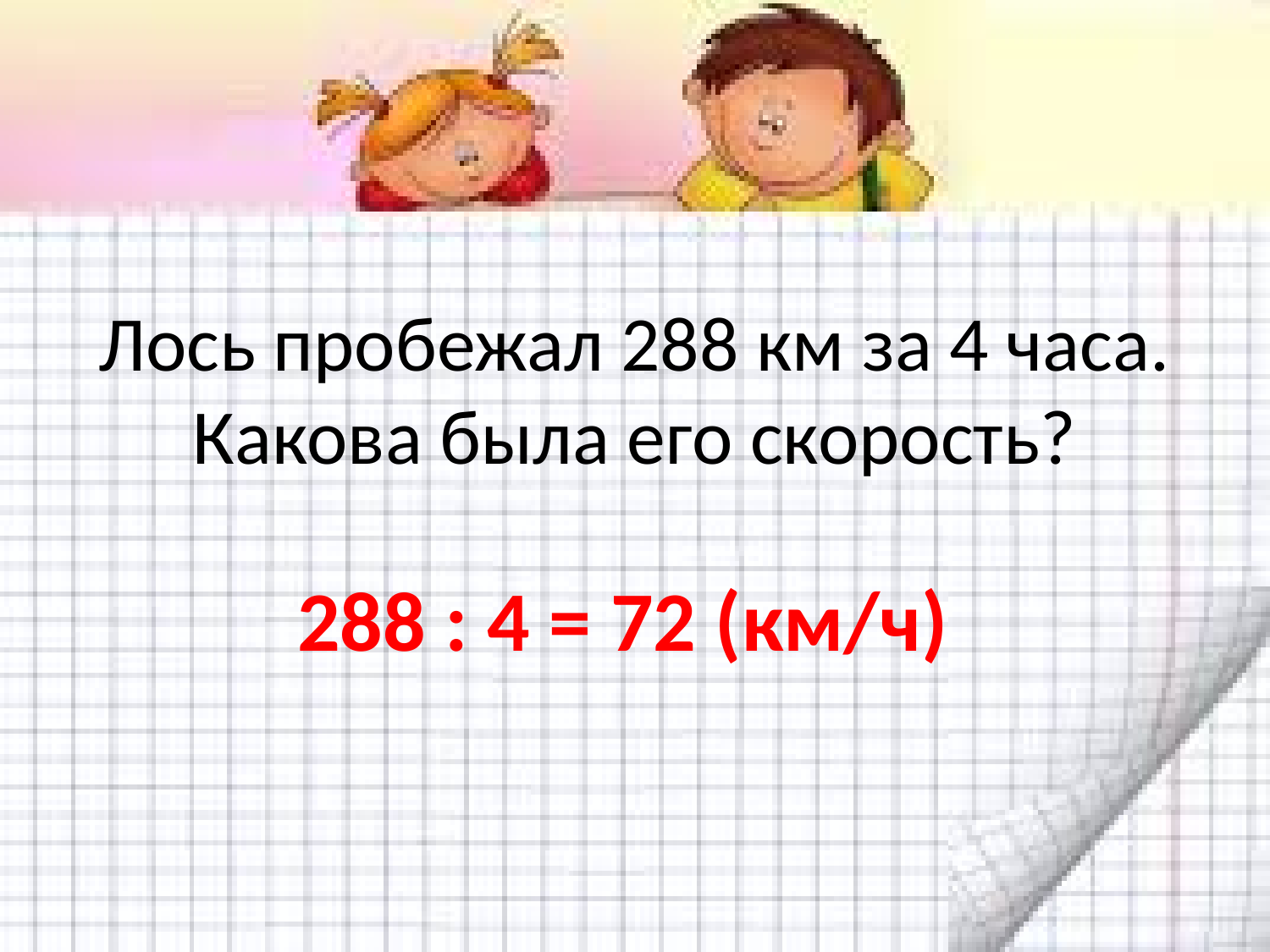

# Лось пробежал 288 км за 4 часа. Какова была его скорость?
288 : 4 = 72 (км/ч)